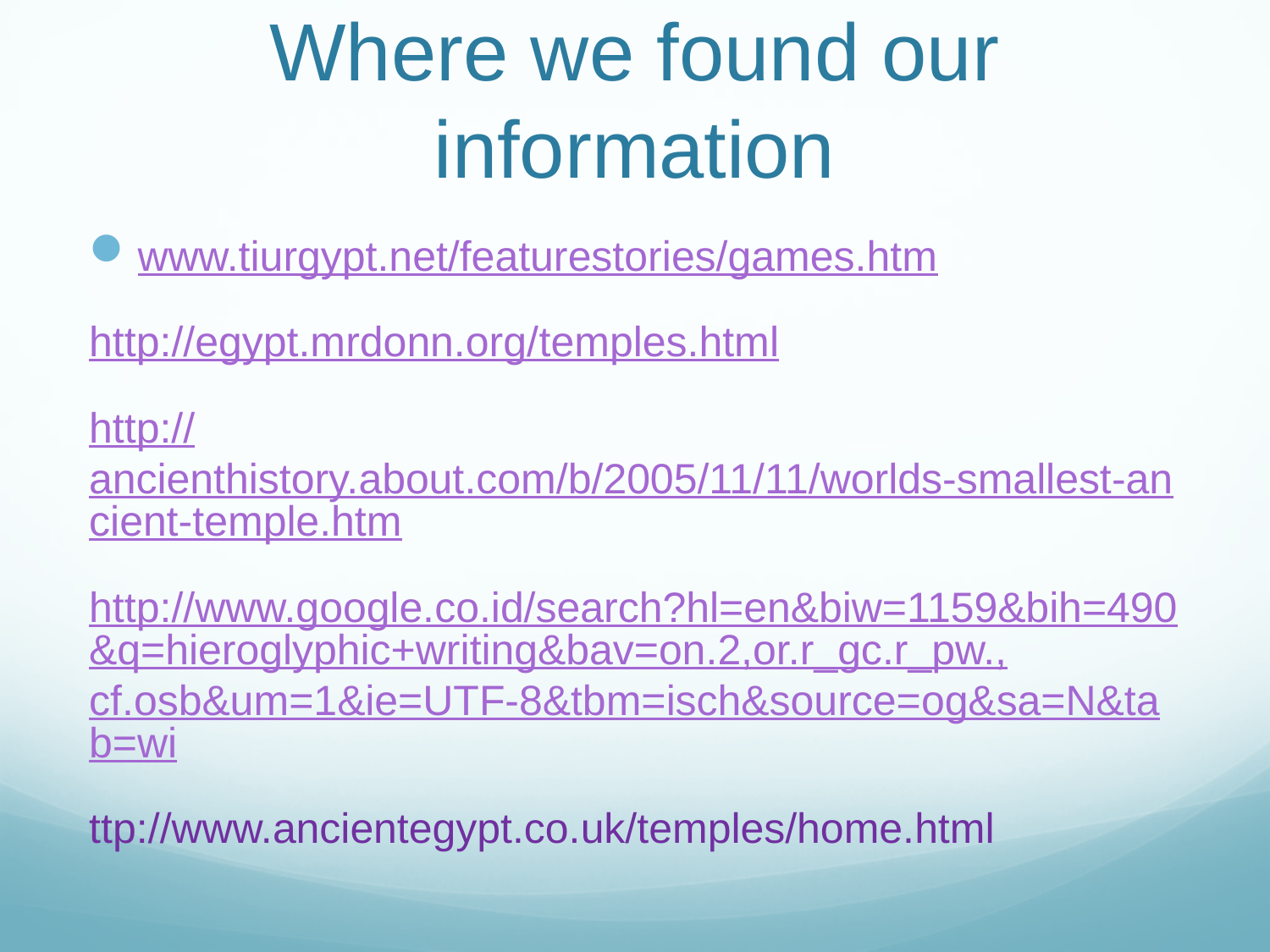

# Where we found our information
www.tiurgypt.net/featurestories/games.htm
http://egypt.mrdonn.org/temples.html
http://ancienthistory.about.com/b/2005/11/11/worlds-smallest-ancient-temple.htm
http://www.google.co.id/search?hl=en&biw=1159&bih=490&q=hieroglyphic+writing&bav=on.2,or.r_gc.r_pw.,cf.osb&um=1&ie=UTF-8&tbm=isch&source=og&sa=N&tab=wi
ttp://www.ancientegypt.co.uk/temples/home.html